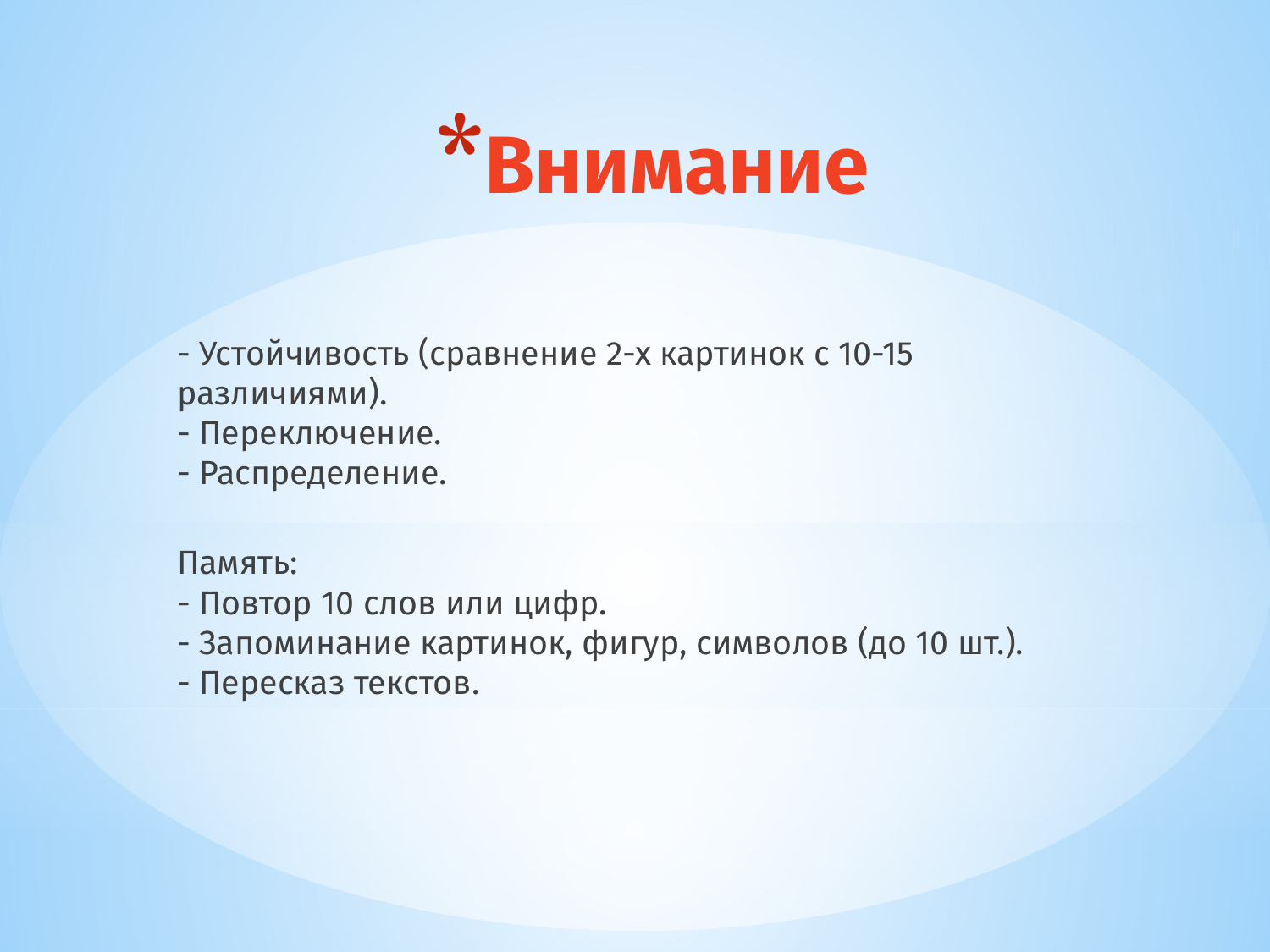

# Внимание
- Устойчивость (сравнение 2-х картинок с 10-15 различиями).
- Переключение.
- Распределение.
Память:
- Повтор 10 слов или цифр.
- Запоминание картинок, фигур, символов (до 10 шт.).
- Пересказ текстов.